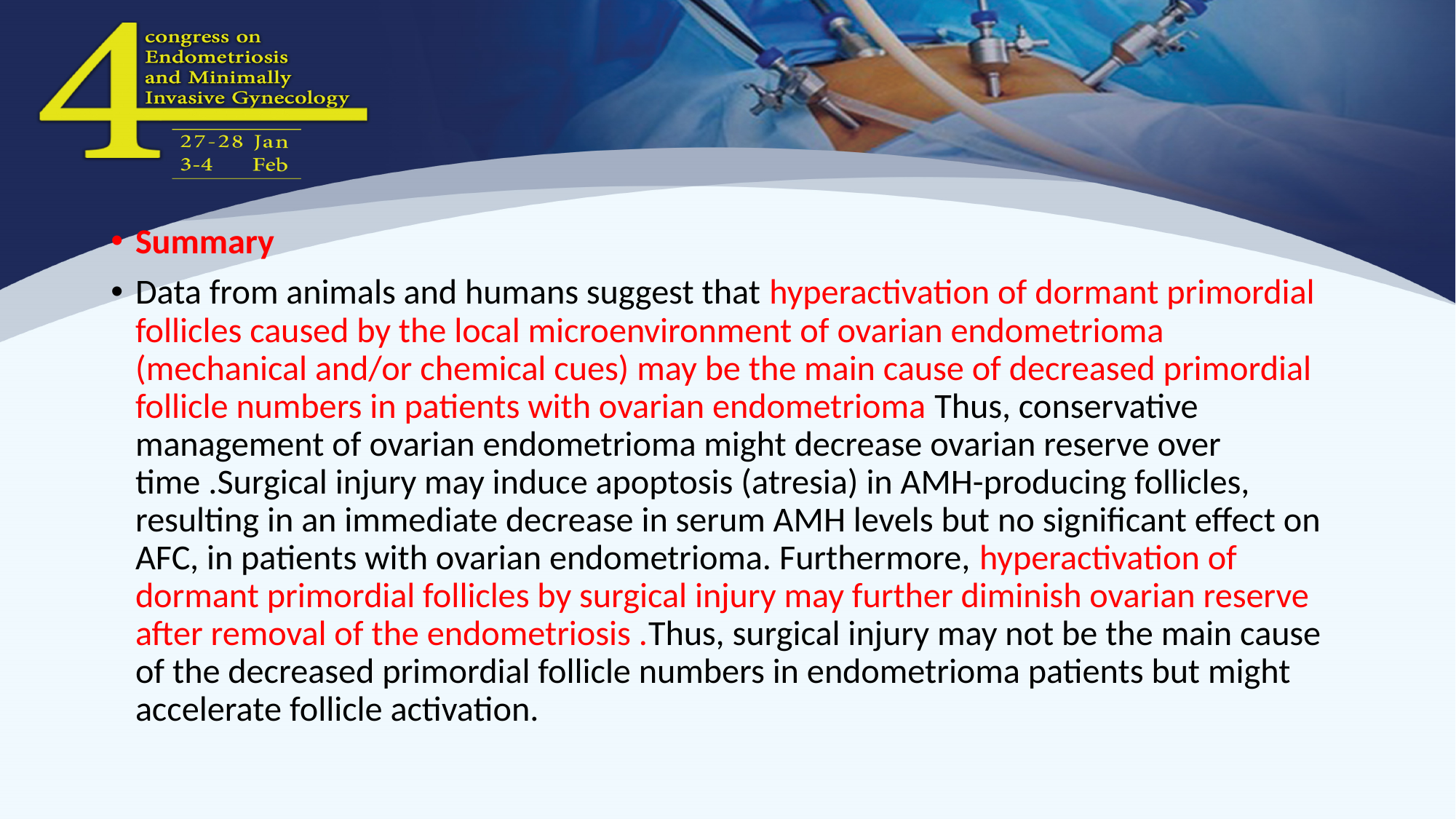

#
Summary
Data from animals and humans suggest that hyperactivation of dormant primordial follicles caused by the local microenvironment of ovarian endometrioma (mechanical and/or chemical cues) may be the main cause of decreased primordial follicle numbers in patients with ovarian endometrioma Thus, conservative management of ovarian endometrioma might decrease ovarian reserve over time .Surgical injury may induce apoptosis (atresia) in AMH-producing follicles, resulting in an immediate decrease in serum AMH levels but no significant effect on AFC, in patients with ovarian endometrioma. Furthermore, hyperactivation of dormant primordial follicles by surgical injury may further diminish ovarian reserve after removal of the endometriosis .Thus, surgical injury may not be the main cause of the decreased primordial follicle numbers in endometrioma patients but might accelerate follicle activation.